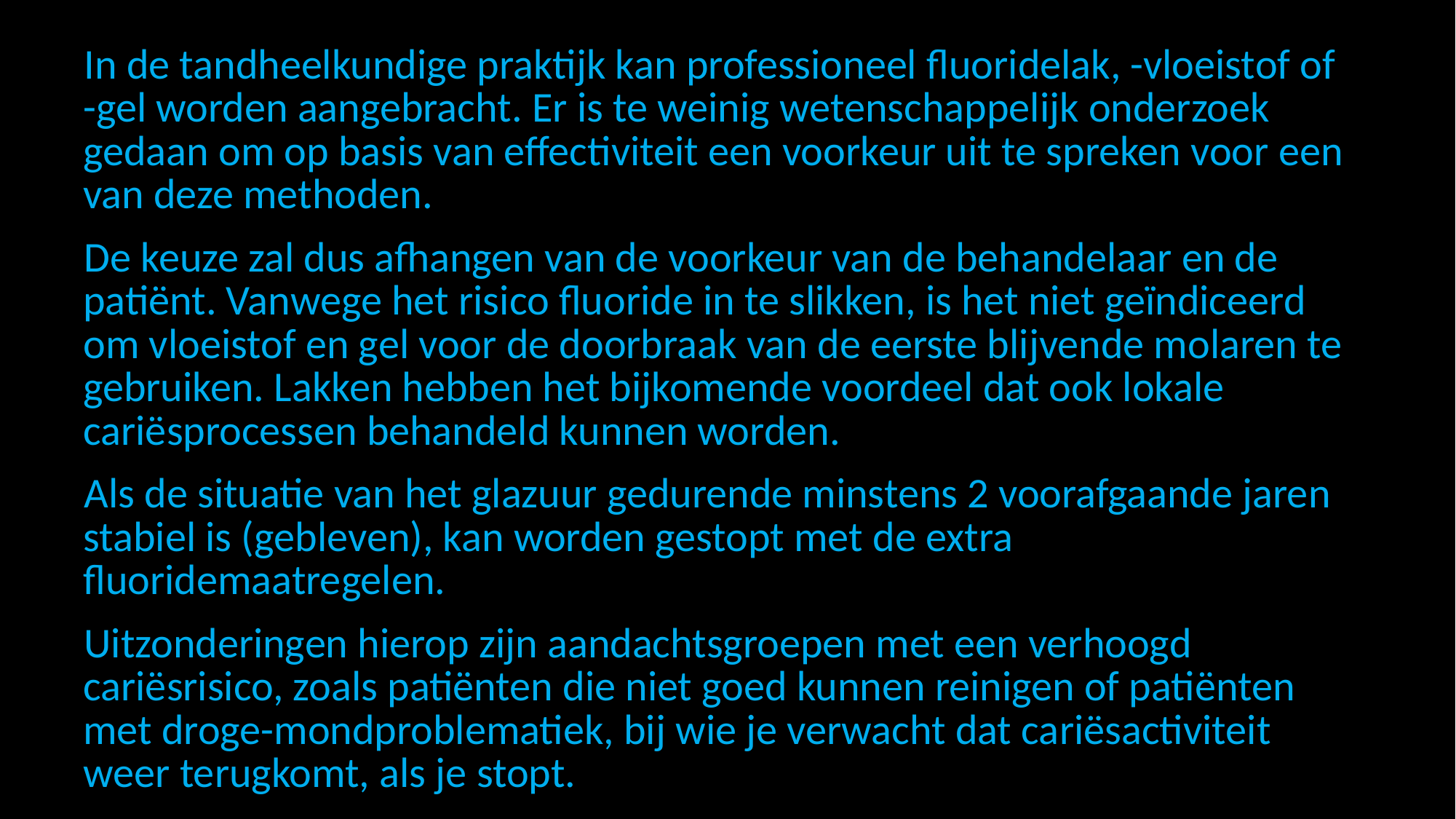

In de tandheelkundige praktijk kan professioneel fluoridelak, -vloeistof of -gel worden aangebracht. Er is te weinig wetenschappelijk onderzoek gedaan om op basis van effectiviteit een voorkeur uit te spreken voor een van deze methoden.
De keuze zal dus afhangen van de voorkeur van de behandelaar en de patiënt. Vanwege het risico fluoride in te slikken, is het niet geïndiceerd om vloeistof en gel voor de doorbraak van de eerste blijvende molaren te gebruiken. Lakken hebben het bijkomende voordeel dat ook lokale cariësprocessen behandeld kunnen worden.
Als de situatie van het glazuur gedurende minstens 2 voorafgaande jaren stabiel is (gebleven), kan worden gestopt met de extra fluoridemaatregelen.
Uitzonderingen hierop zijn aandachtsgroepen met een verhoogd cariësrisico, zoals patiënten die niet goed kunnen reinigen of patiënten met droge-mondproblematiek, bij wie je verwacht dat cariësactiviteit weer terugkomt, als je stopt.